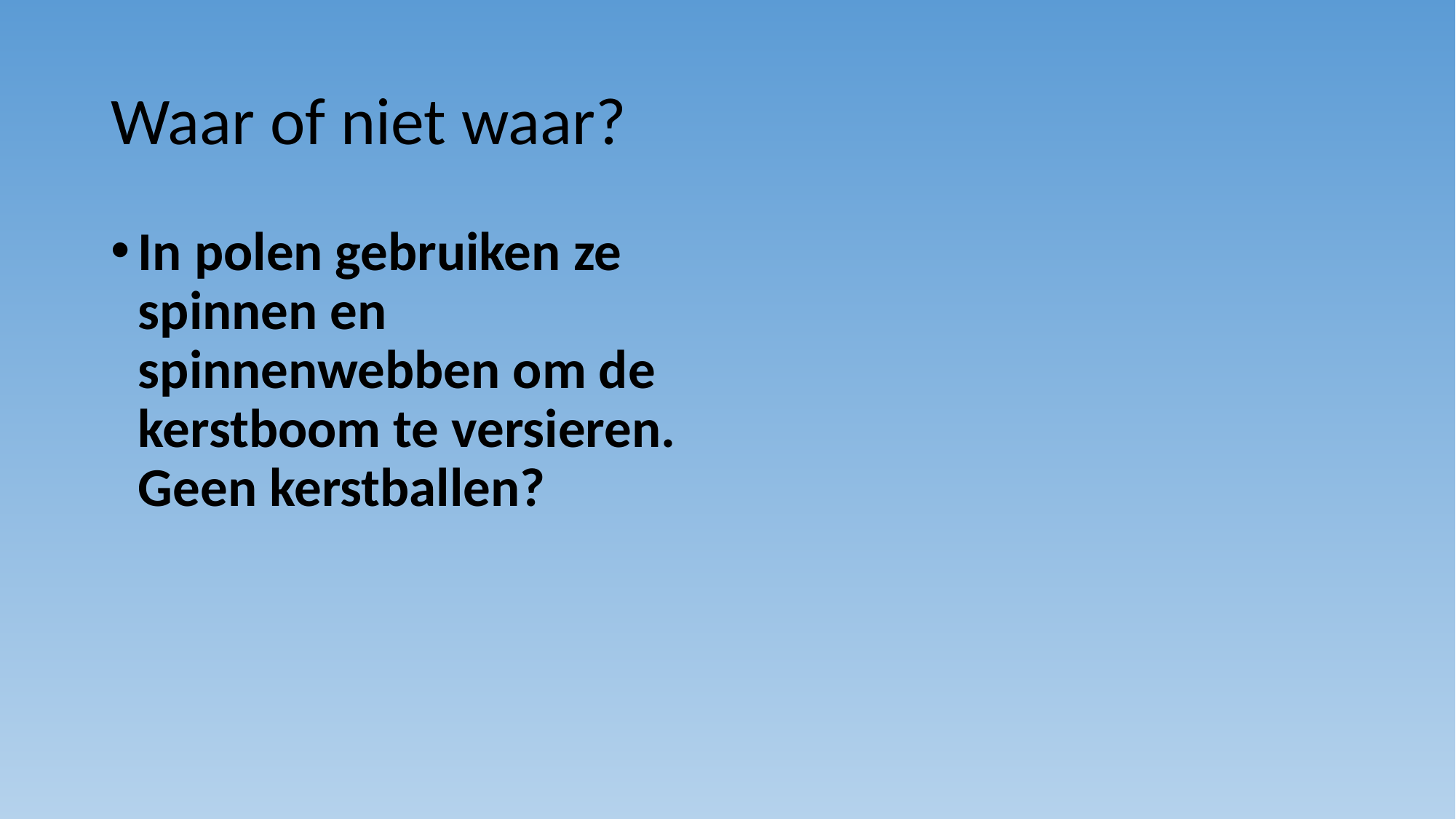

# Waar of niet waar?
In polen gebruiken ze spinnen en spinnenwebben om de kerstboom te versieren. Geen kerstballen?